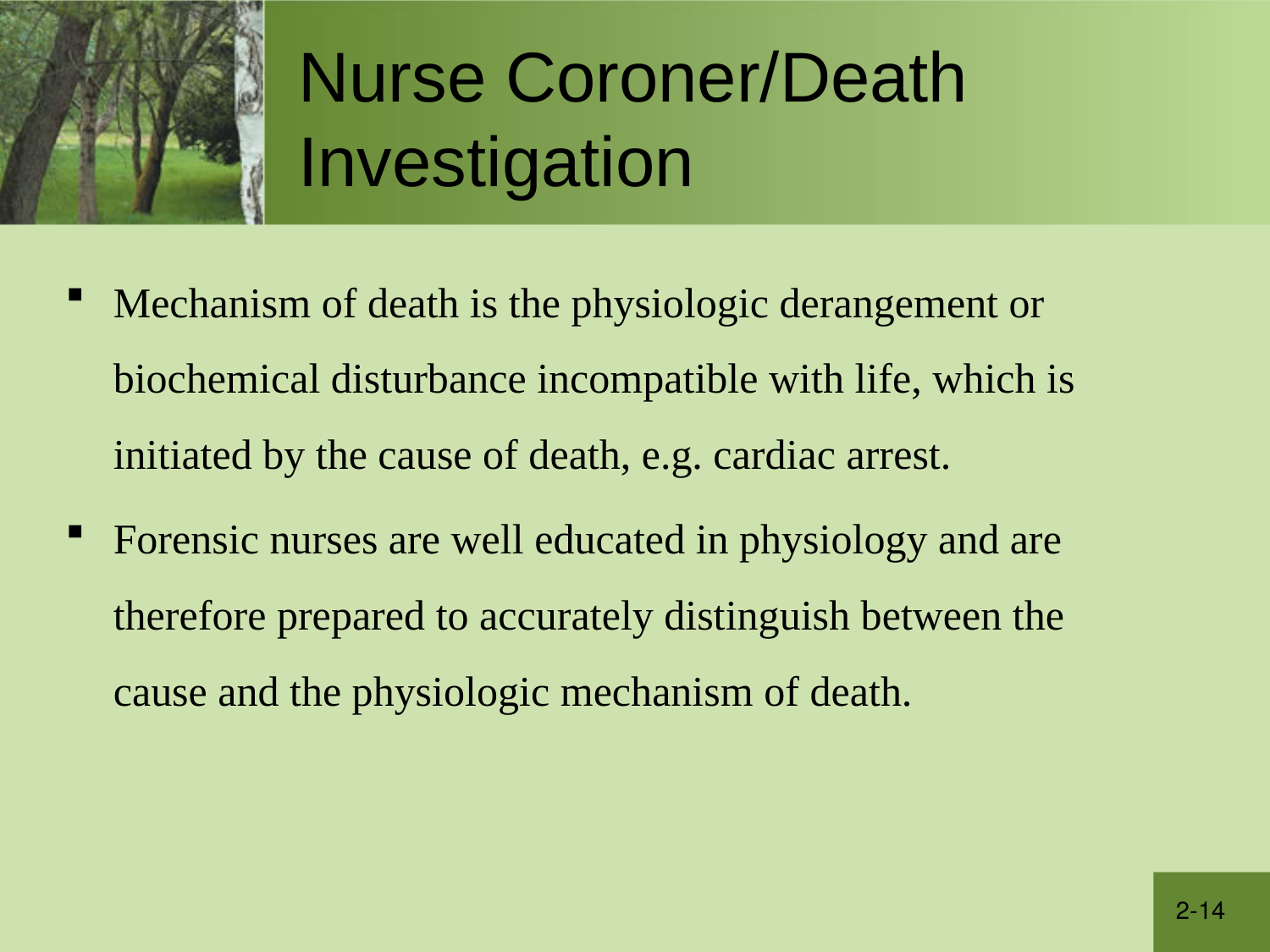

# Nurse Coroner/Death Investigation
Mechanism of death is the physiologic derangement or biochemical disturbance incompatible with life, which is initiated by the cause of death, e.g. cardiac arrest.
Forensic nurses are well educated in physiology and are therefore prepared to accurately distinguish between the cause and the physiologic mechanism of death.
2-14